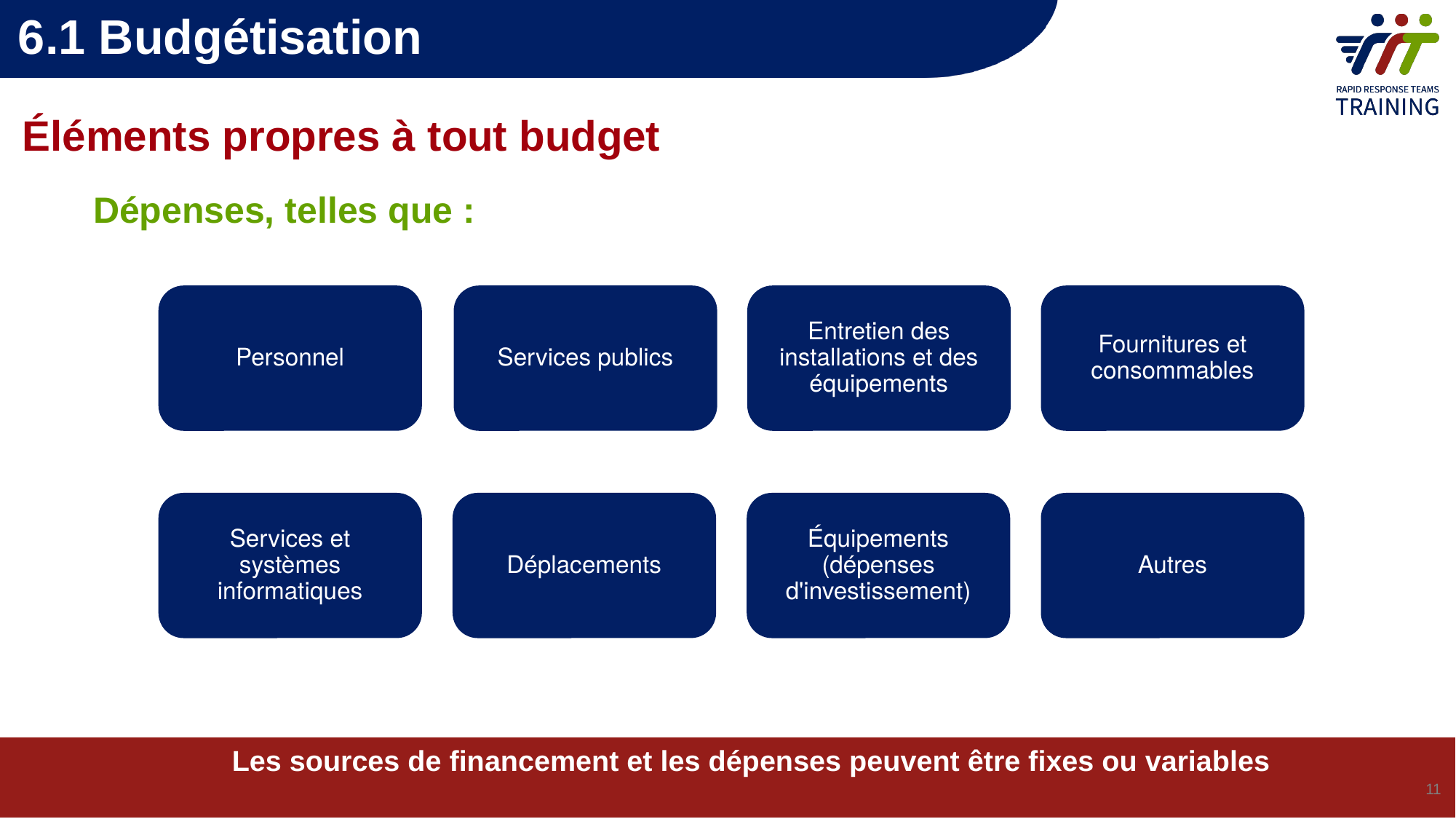

6.1 Budgétisation
Éléments propres à tout budget
Dépenses, telles que :
Personnel
Services publics
Entretien des installations et des équipements
Fournitures et consommables
Services et systèmes informatiques
Déplacements
Équipements (dépenses d'investissement)
Autres
Les sources de financement et les dépenses peuvent être fixes ou variables

11